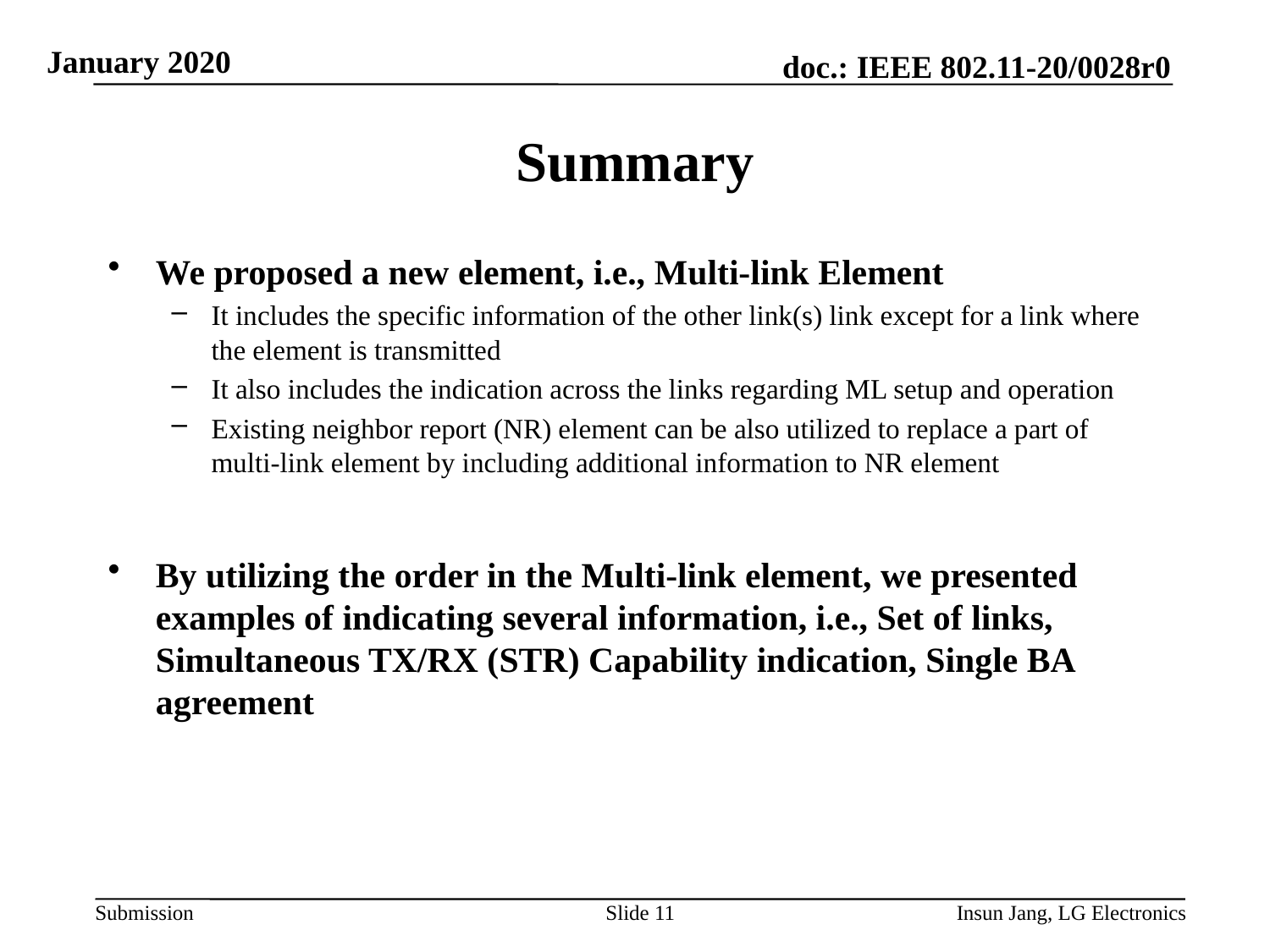

# Summary
We proposed a new element, i.e., Multi-link Element
It includes the specific information of the other link(s) link except for a link where the element is transmitted
It also includes the indication across the links regarding ML setup and operation
Existing neighbor report (NR) element can be also utilized to replace a part of multi-link element by including additional information to NR element

By utilizing the order in the Multi-link element, we presented examples of indicating several information, i.e., Set of links, Simultaneous TX/RX (STR) Capability indication, Single BA agreement
Slide 11
Insun Jang, LG Electronics